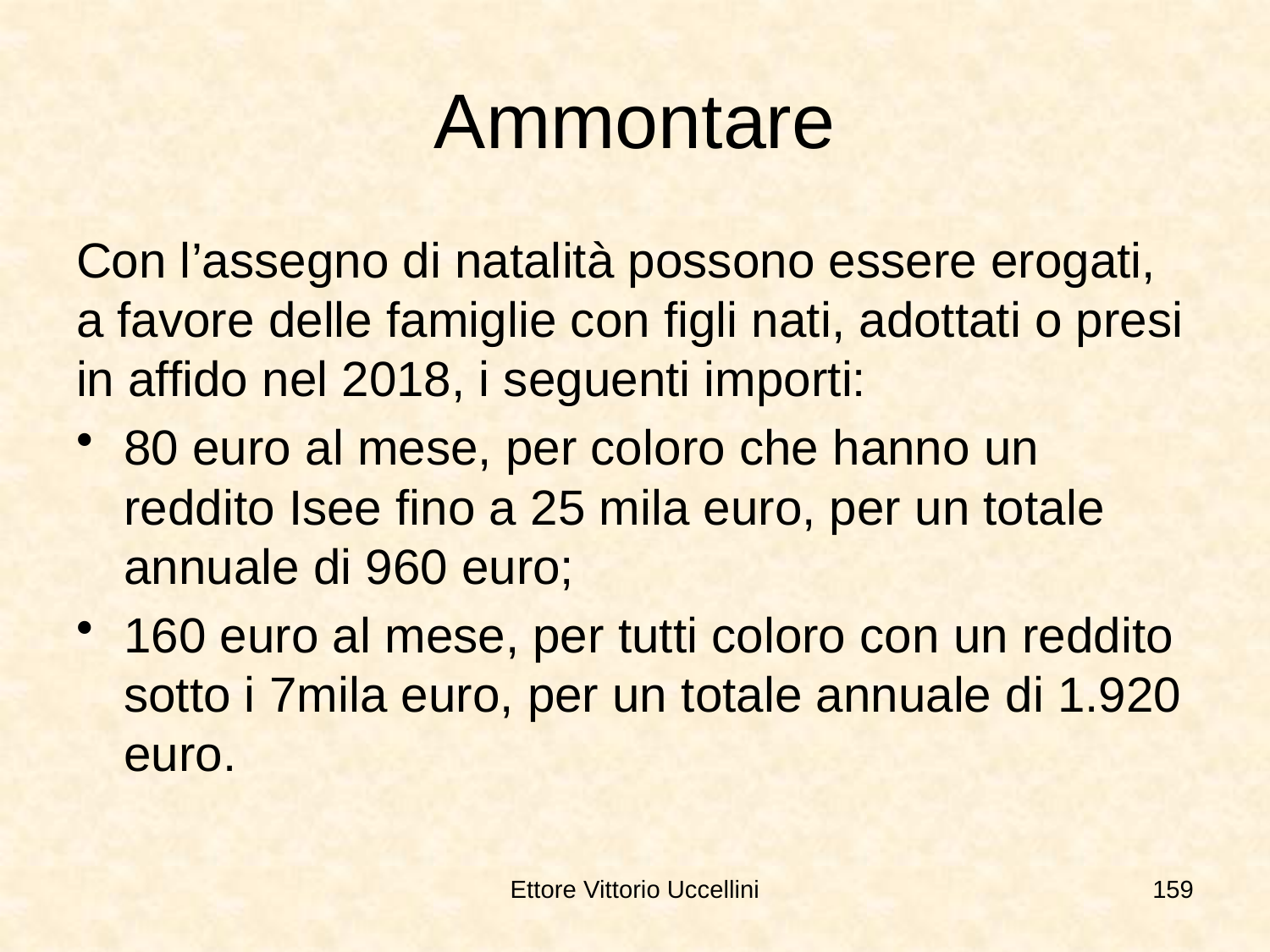

# Ammontare
Con l’assegno di natalità possono essere erogati, a favore delle famiglie con figli nati, adottati o presi in affido nel 2018, i seguenti importi:
80 euro al mese, per coloro che hanno un reddito Isee fino a 25 mila euro, per un totale annuale di 960 euro;
160 euro al mese, per tutti coloro con un reddito sotto i 7mila euro, per un totale annuale di 1.920 euro.

Ettore Vittorio Uccellini
159